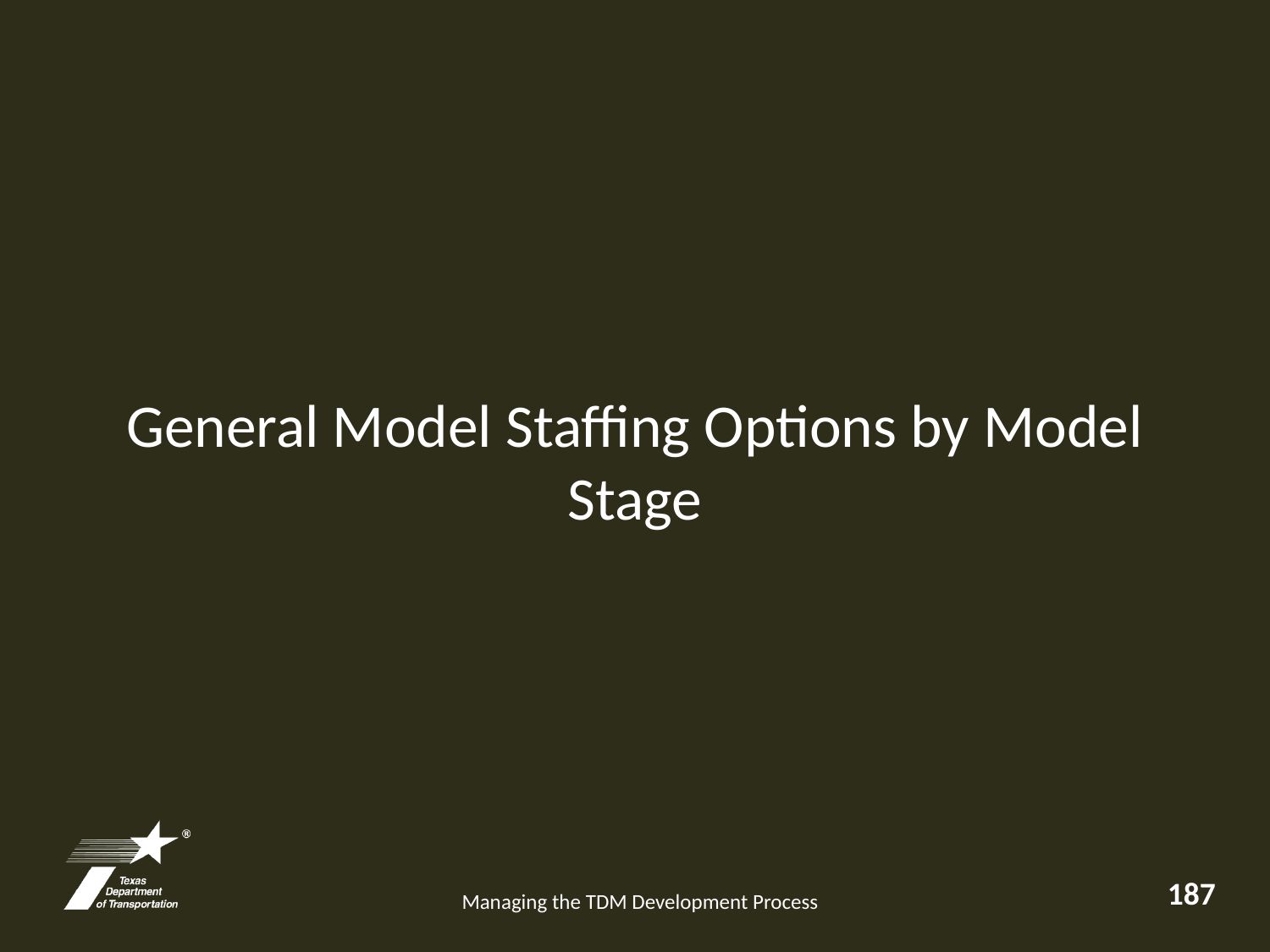

General Model Staffing Options by Model Stage